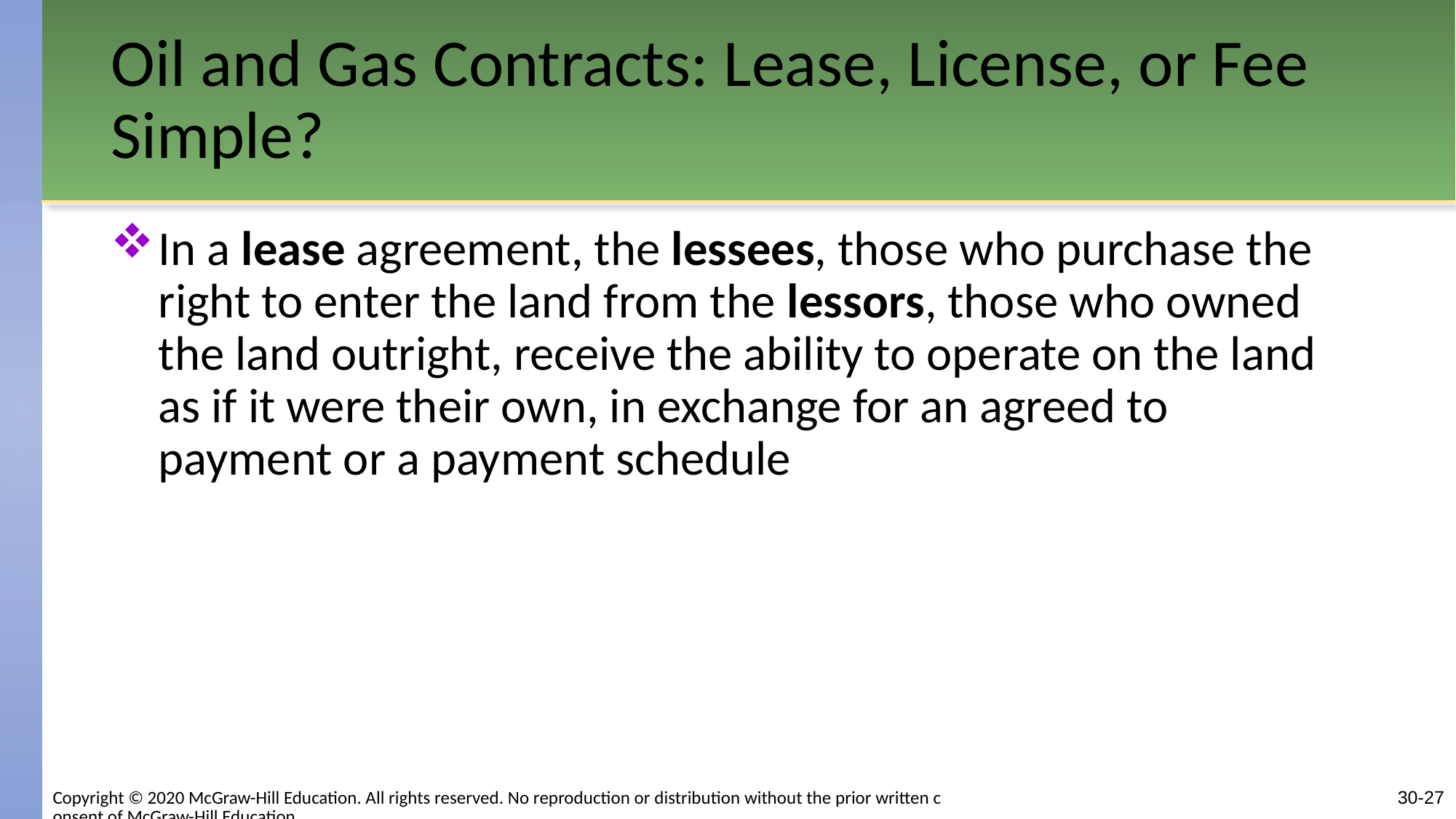

# Oil and Gas Contracts: Lease, License, or Fee Simple?
In a lease agreement, the lessees, those who purchase the right to enter the land from the lessors, those who owned the land outright, receive the ability to operate on the land as if it were their own, in exchange for an agreed to payment or a payment schedule
Copyright © 2020 McGraw-Hill Education. All rights reserved. No reproduction or distribution without the prior written consent of McGraw-Hill Education.
30-27